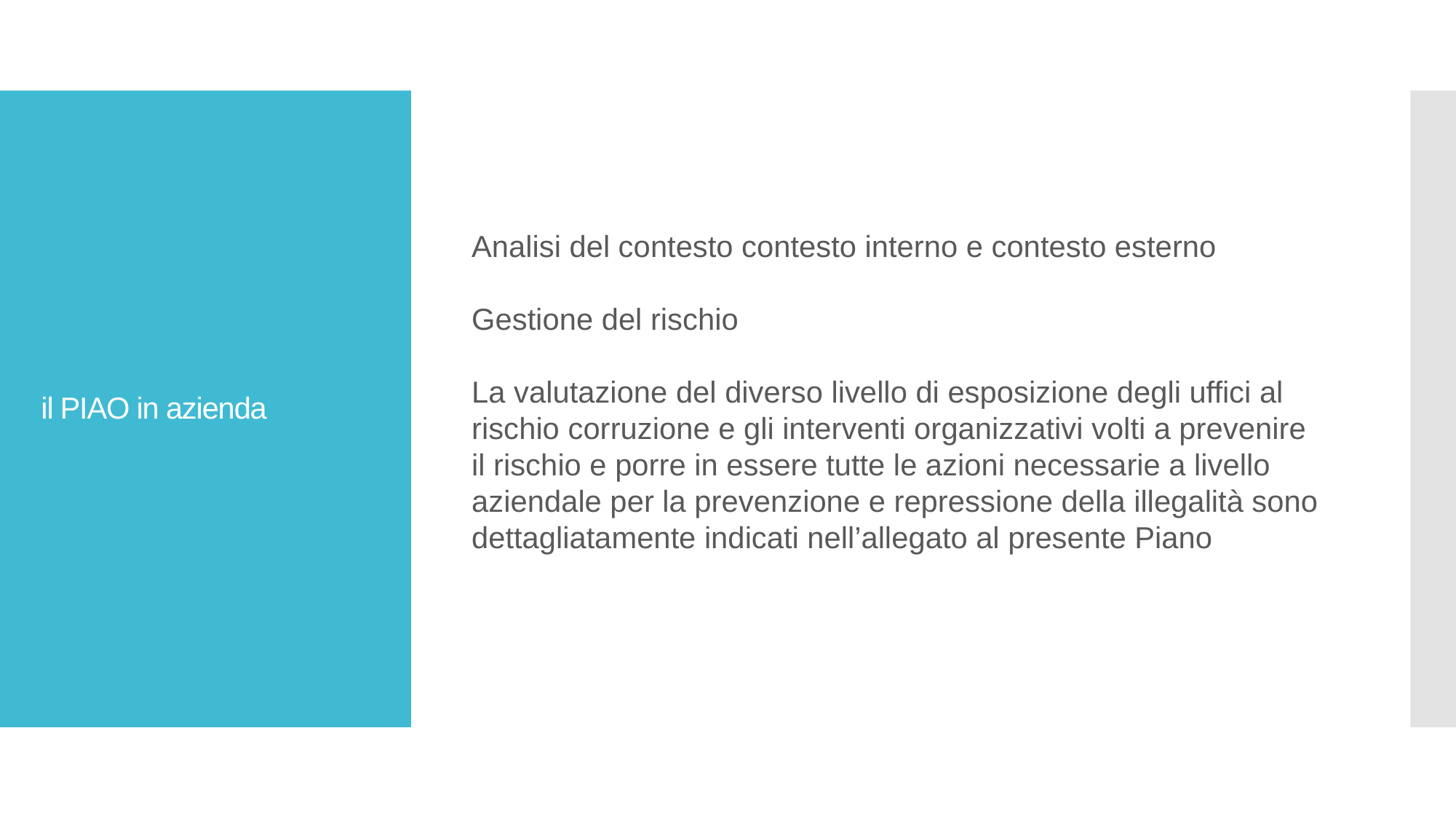

Analisi del contesto contesto interno e contesto esterno

Gestione del rischio

La valutazione del diverso livello di esposizione degli uffici al rischio corruzione e gli interventi organizzativi volti a prevenire il rischio e porre in essere tutte le azioni necessarie a livello aziendale per la prevenzione e repressione della illegalità sono dettagliatamente indicati nell’allegato al presente Piano

# il PIAO in azienda